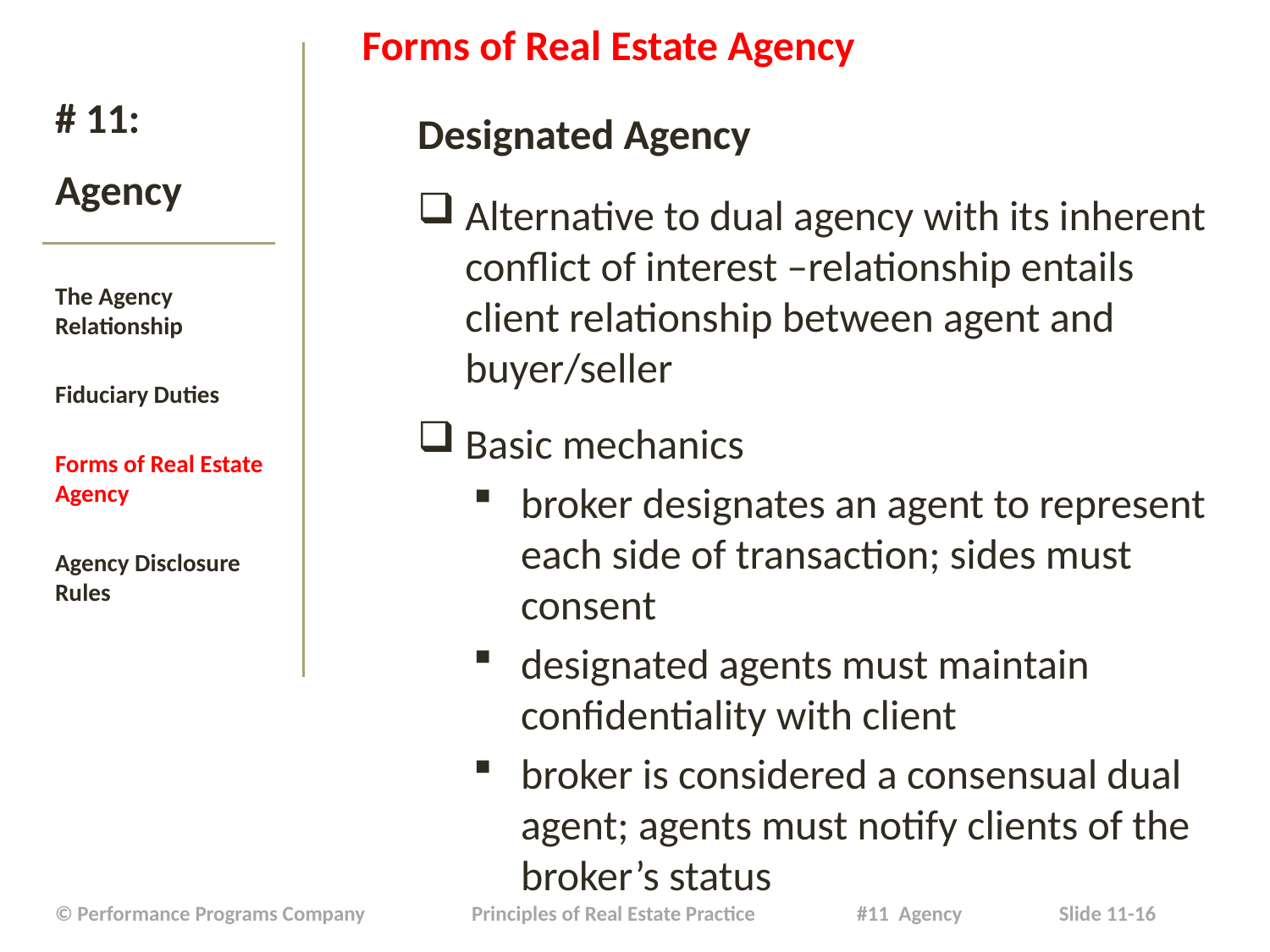

Forms of Real Estate Agency

Designated Agency
Alternative to dual agency with its inherent conflict of interest –relationship entails client relationship between agent and buyer/seller
Basic mechanics
broker designates an agent to represent each side of transaction; sides must consent
designated agents must maintain confidentiality with client
broker is considered a consensual dual agent; agents must notify clients of the broker’s status
# # 11: Agency

The Agency Relationship

Fiduciary Duties

Forms of Real Estate Agency

Agency Disclosure Rules

| © Performance Programs Company Principles of Real Estate Practice #11 Agency Slide 11-16 |
| --- |